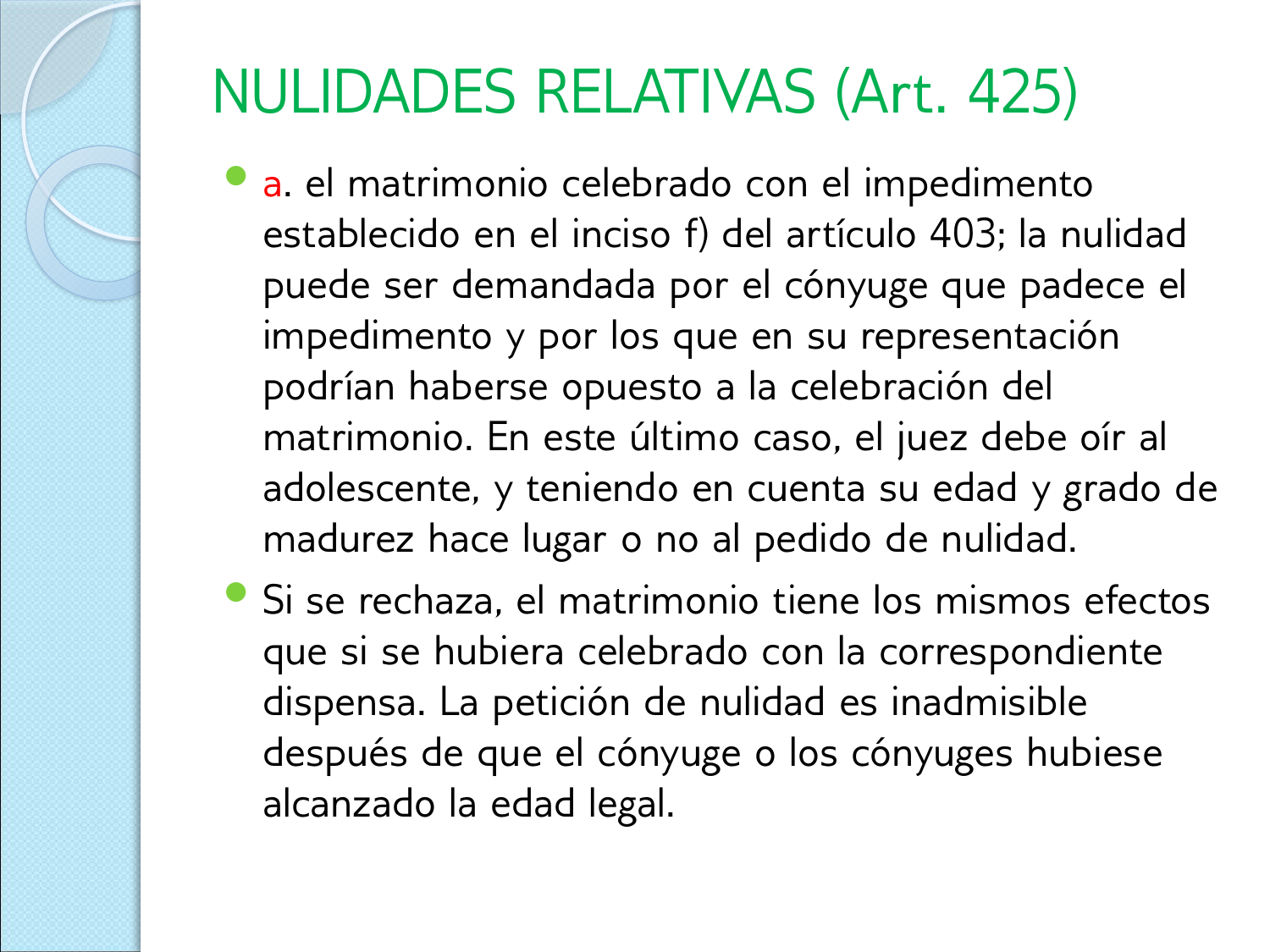

# NULIDADES RELATIVAS (Art. 425)
a. el matrimonio celebrado con el impedimento establecido en el inciso f) del artículo 403; la nulidad puede ser demandada por el cónyuge que padece el impedimento y por los que en su representación podrían haberse opuesto a la celebración del matrimonio. En este último caso, el juez debe oír al adolescente, y teniendo en cuenta su edad y grado de madurez hace lugar o no al pedido de nulidad.
Si se rechaza, el matrimonio tiene los mismos efectos que si se hubiera celebrado con la correspondiente dispensa. La petición de nulidad es inadmisible después de que el cónyuge o los cónyuges hubiese alcanzado la edad legal.